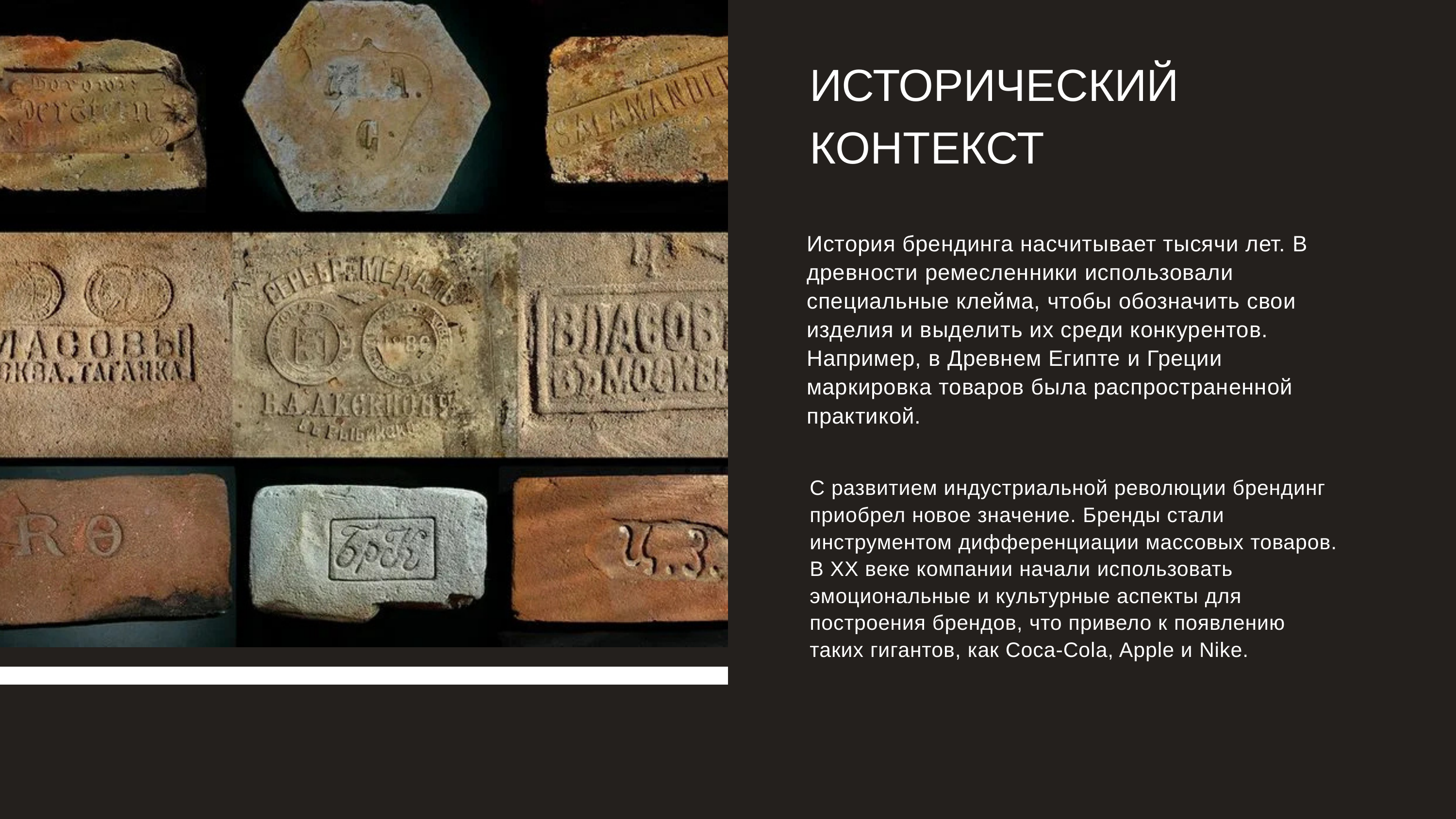

ИСТОРИЧЕСКИЙ КОНТЕКСТ
История брендинга насчитывает тысячи лет. В древности ремесленники использовали специальные клейма, чтобы обозначить свои изделия и выделить их среди конкурентов. Например, в Древнем Египте и Греции маркировка товаров была распространенной практикой.

С развитием индустриальной революции брендинг приобрел новое значение. Бренды стали инструментом дифференциации массовых товаров. В XX веке компании начали использовать эмоциональные и культурные аспекты для построения брендов, что привело к появлению таких гигантов, как Coca-Cola, Apple и Nike.